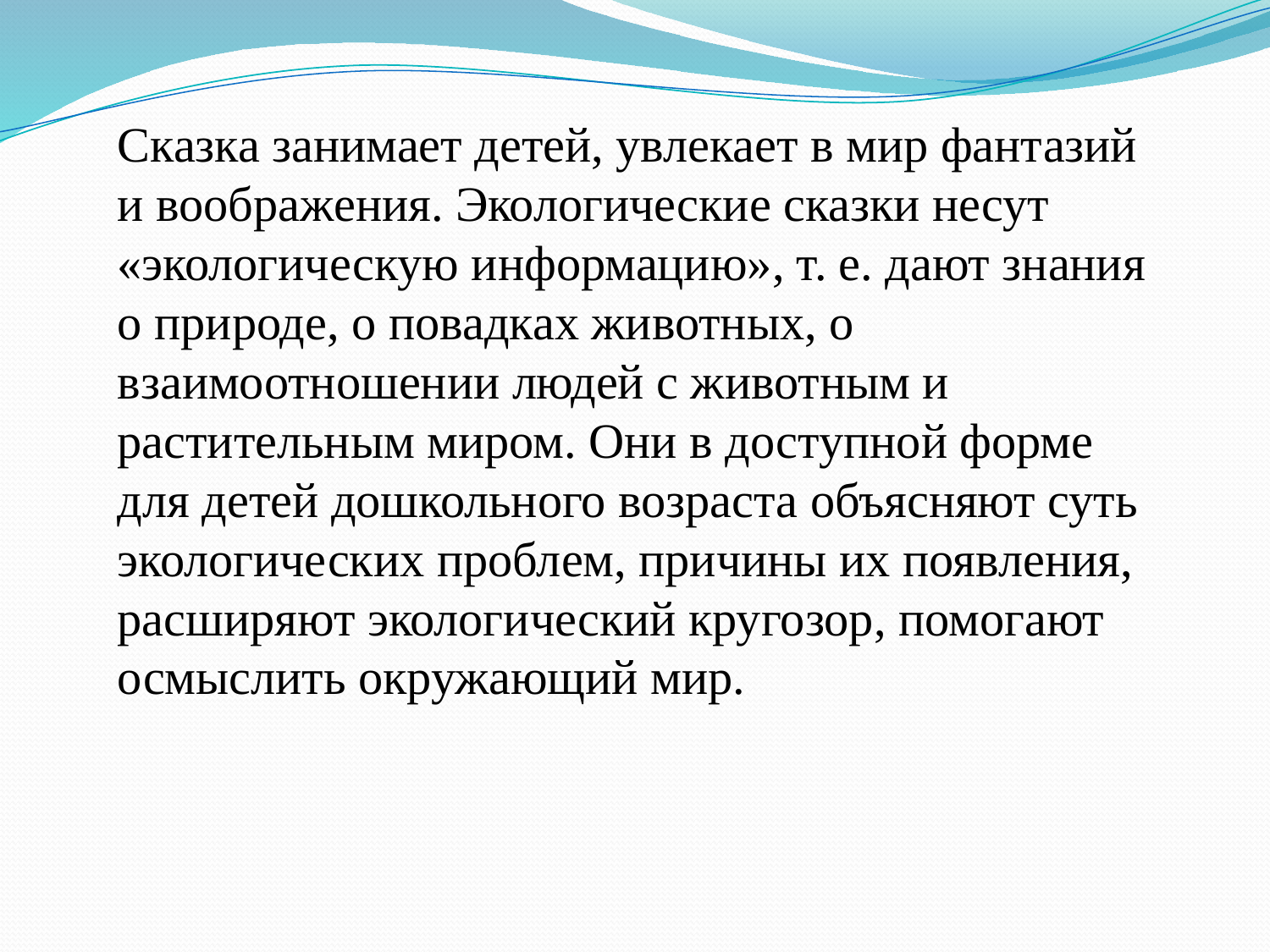

Сказка занимает детей, увлекает в мир фантазий и воображения. Экологические сказки несут «экологическую информацию», т. е. дают знания о природе, о повадках животных, о взаимоотношении людей с животным и растительным миром. Они в доступной форме для детей дошкольного возраста объясняют суть экологических проблем, причины их появления, расширяют экологический кругозор, помогают осмыслить окружающий мир.